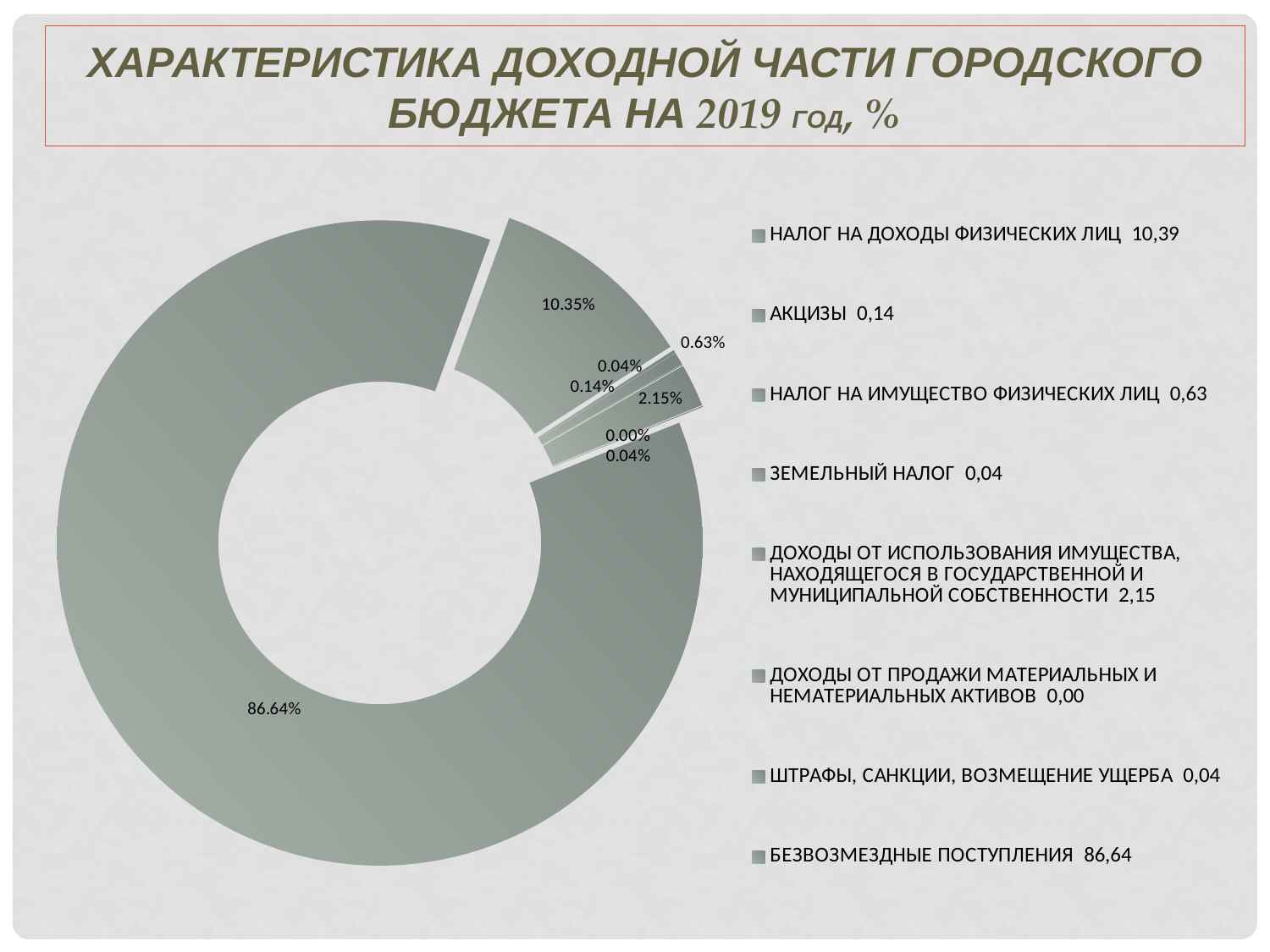

Характеристика доходной части городского бюджета на 2019 год, %

### Chart

| Category | % |
|---|---|
|  10,39    | 10.350301446937078 |
|  0,14    | 0.14134685303444217 |
|  0,63    | 0.629681174127644 |
|  0,04    | 0.04440909333321279 |
|  2,15    | 2.1548021189792252 |
|  0,00    | 0.0016570557213885365 |
|  0,04    | 0.04225492089540769 |
|  86,64    | 86.63554733697161 |